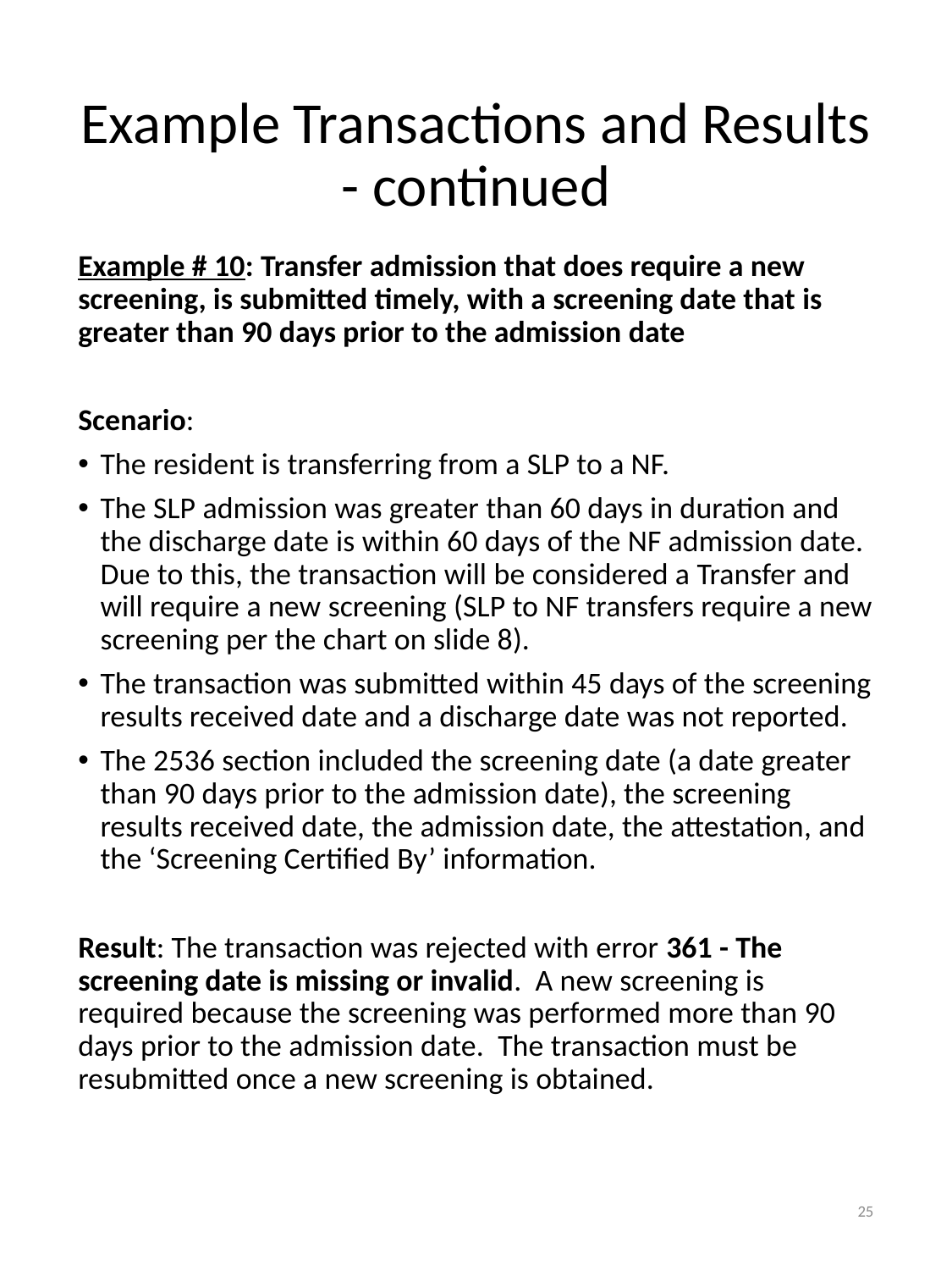

# Example Transactions and Results - continued
Example # 10: Transfer admission that does require a new screening, is submitted timely, with a screening date that is greater than 90 days prior to the admission date

Scenario:
The resident is transferring from a SLP to a NF.
The SLP admission was greater than 60 days in duration and the discharge date is within 60 days of the NF admission date.  Due to this, the transaction will be considered a Transfer and will require a new screening (SLP to NF transfers require a new screening per the chart on slide 8).
The transaction was submitted within 45 days of the screening results received date and a discharge date was not reported.
The 2536 section included the screening date (a date greater than 90 days prior to the admission date), the screening results received date, the admission date, the attestation, and the ‘Screening Certified By’ information.

Result: The transaction was rejected with error 361 - The screening date is missing or invalid.  A new screening is required because the screening was performed more than 90 days prior to the admission date.  The transaction must be resubmitted once a new screening is obtained.
25